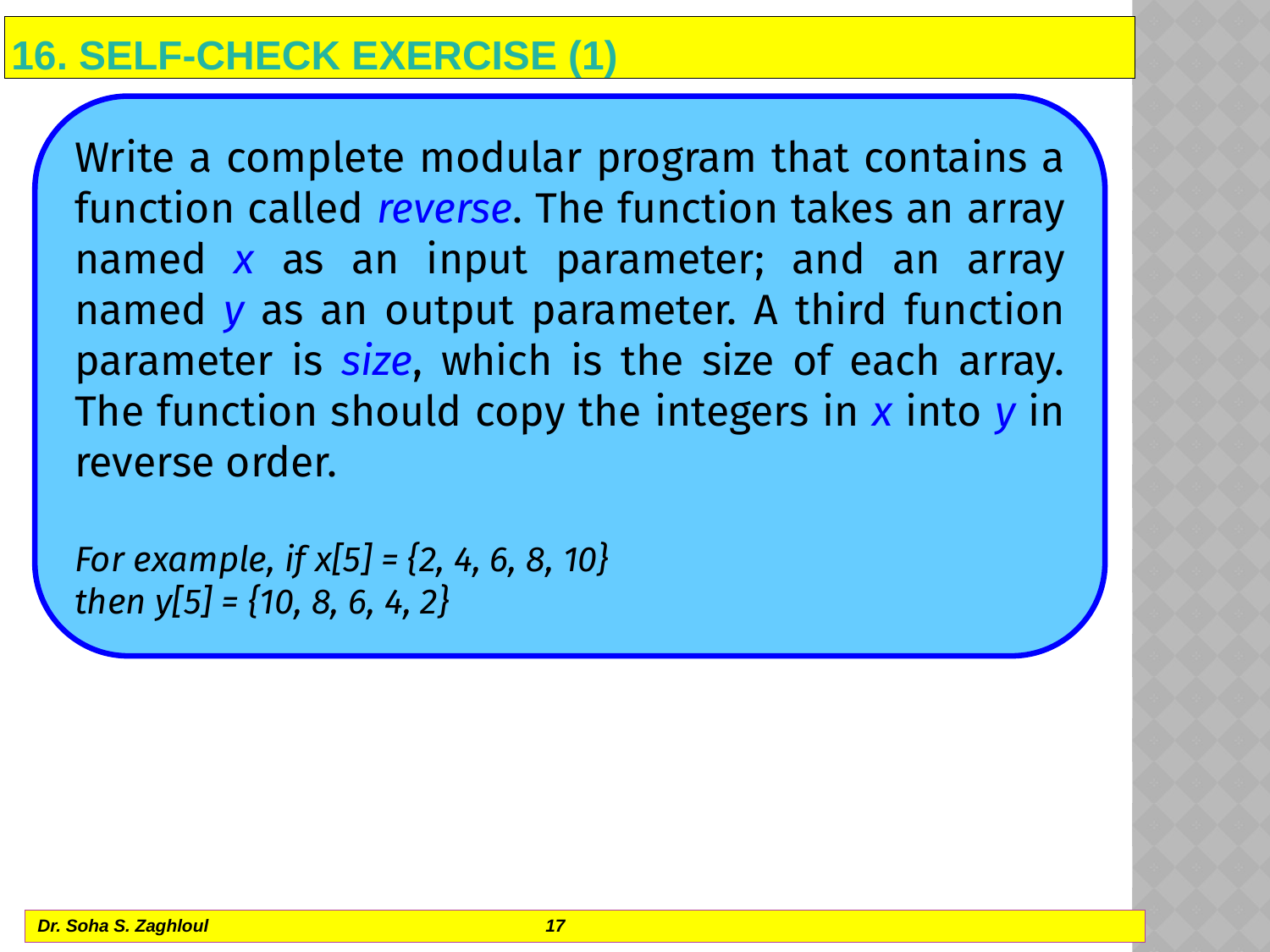

# 16. self-check exercise (1)
Write a complete modular program that contains a function called reverse. The function takes an array named x as an input parameter; and an array named y as an output parameter. A third function parameter is size, which is the size of each array. The function should copy the integers in x into y in reverse order.

For example, if x[5] = {2, 4, 6, 8, 10}
then y[5] = {10, 8, 6, 4, 2}
Dr. Soha S. Zaghloul			17